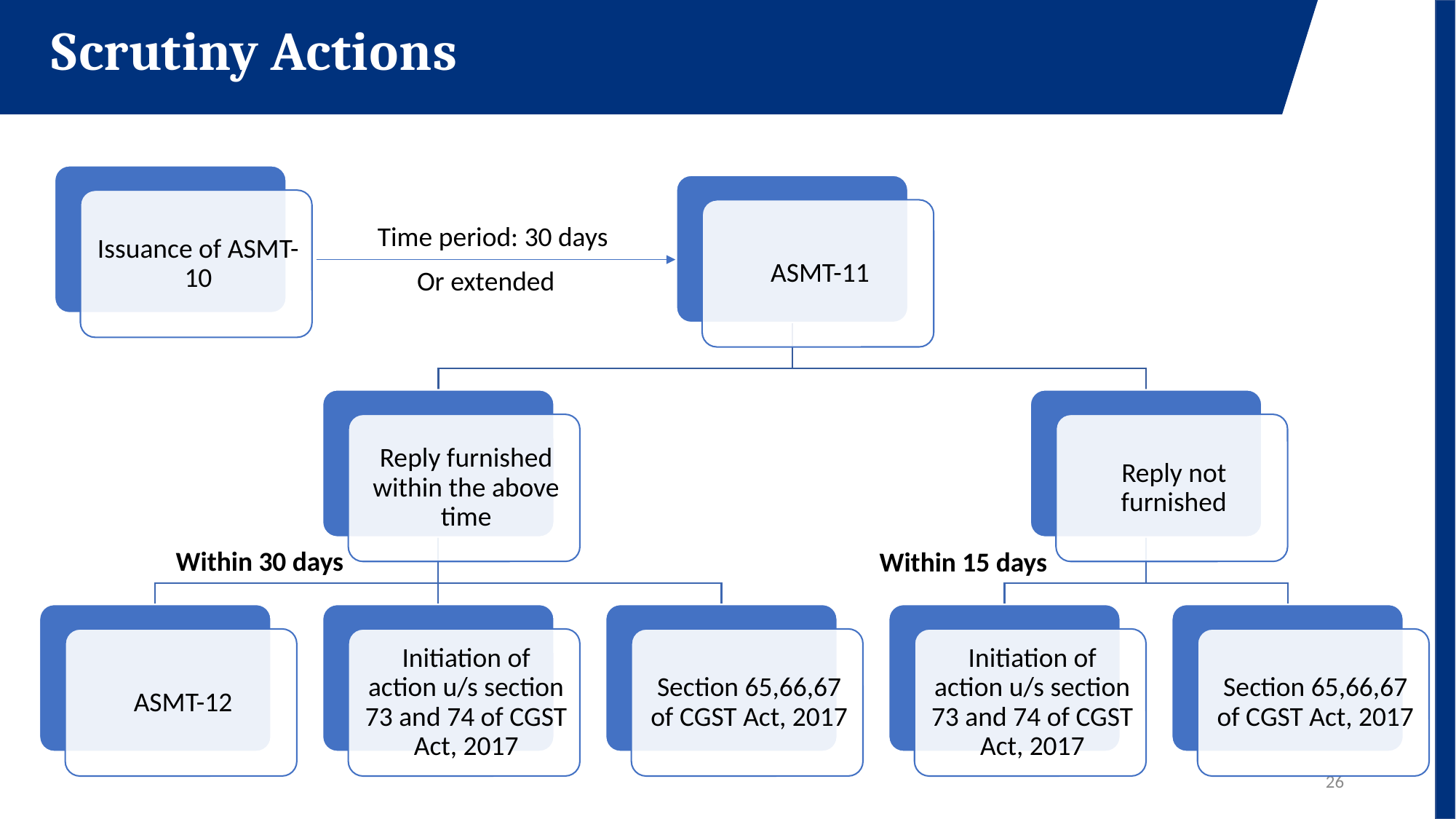

Scrutiny Actions
ASMT-11
Reply furnished within the above time
ASMT-12
Initiation of action u/s section 73 and 74 of CGST Act, 2017
Section 65,66,67 of CGST Act, 2017
Reply not furnished
Initiation of action u/s section 73 and 74 of CGST Act, 2017
Section 65,66,67 of CGST Act, 2017
Issuance of ASMT-10
Time period: 30 days
Or extended
Within 30 days
Within 15 days
26